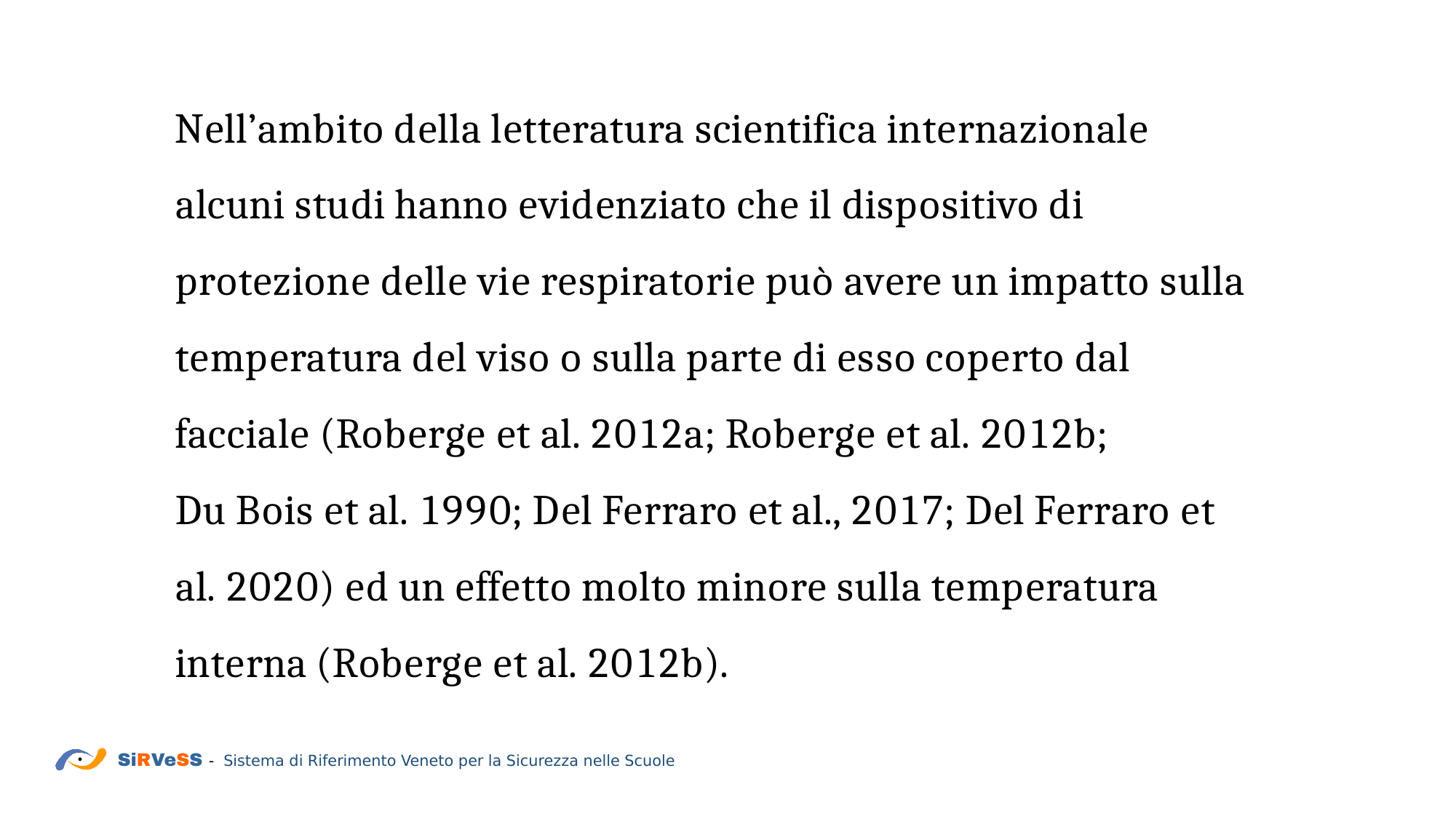

Nell’ambito della letteratura scientifica internazionale alcuni studi hanno evidenziato che il dispositivo di protezione delle vie respiratorie può avere un impatto sulla temperatura del viso o sulla parte di esso coperto dal facciale (Roberge et al. 2012a; Roberge et al. 2012b;
Du Bois et al. 1990; Del Ferraro et al., 2017; Del Ferraro et al. 2020) ed un effetto molto minore sulla temperatura interna (Roberge et al. 2012b).